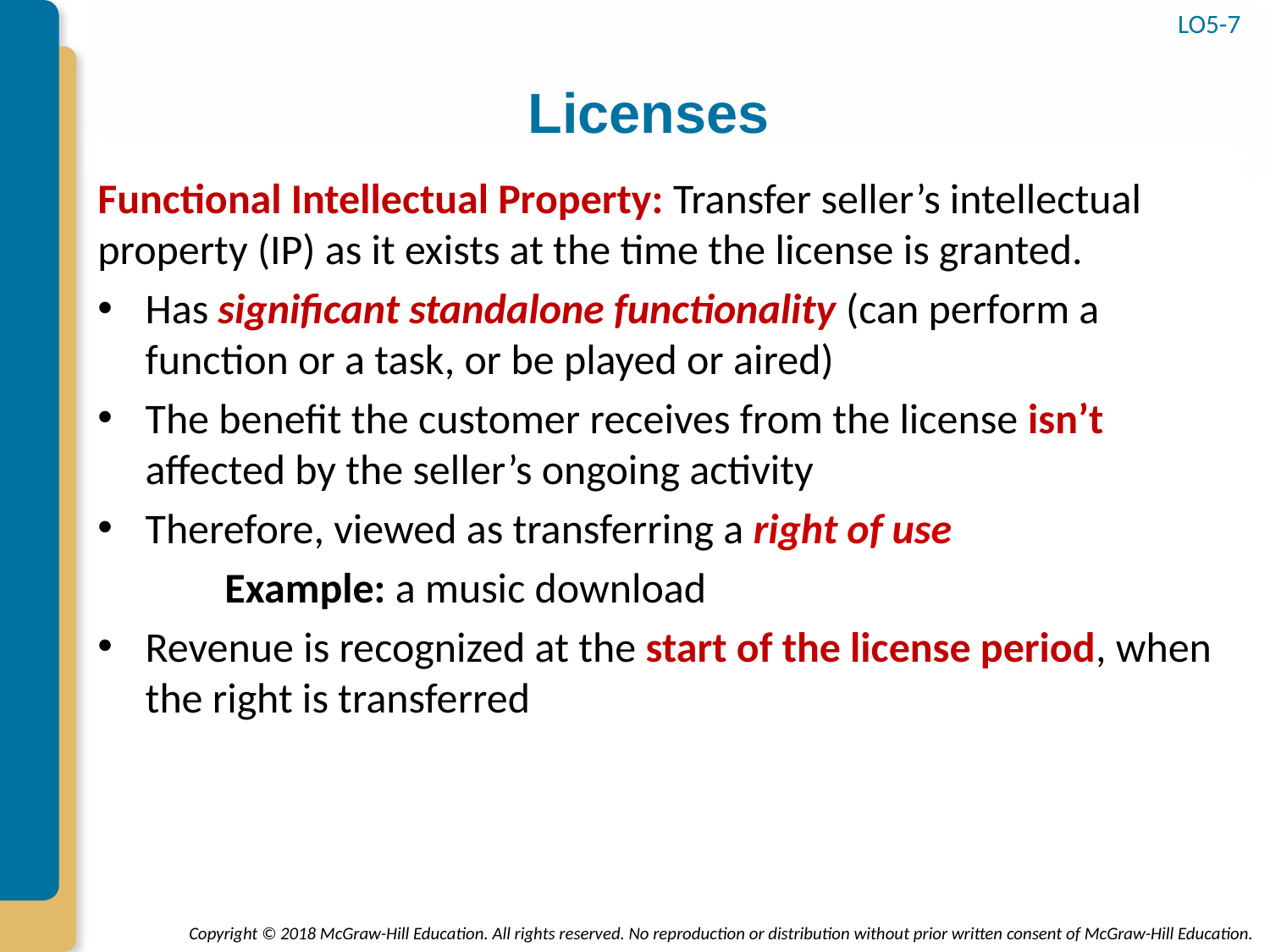

LO5-7
# Licenses
Functional Intellectual Property: Transfer seller’s intellectual property (IP) as it exists at the time the license is granted.
Has significant standalone functionality (can perform a function or a task, or be played or aired)
The benefit the customer receives from the license isn’t affected by the seller’s ongoing activity
Therefore, viewed as transferring a right of use
	Example: a music download
Revenue is recognized at the start of the license period, when the right is transferred